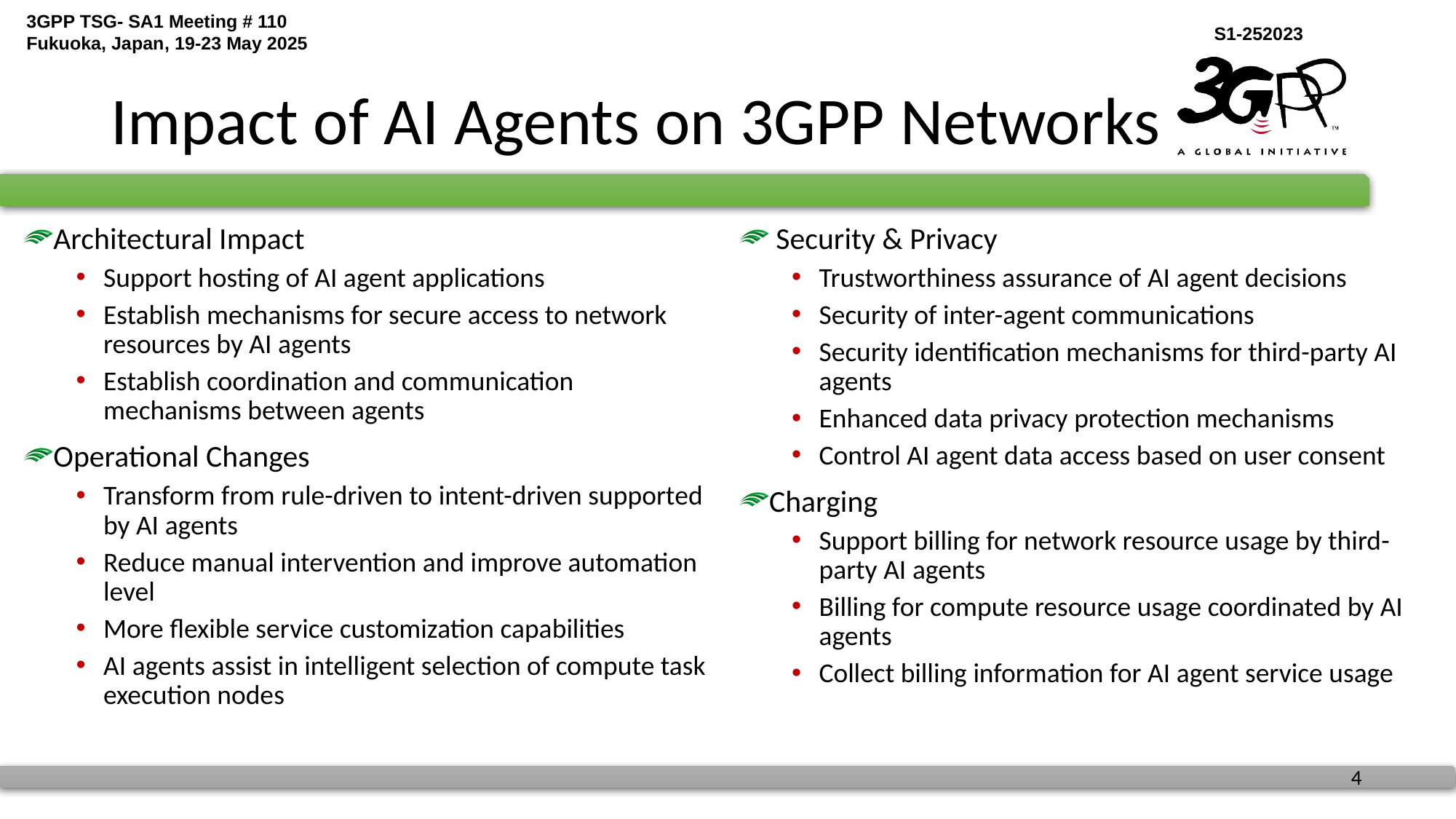

# Impact of AI Agents on 3GPP Networks
Architectural Impact
Support hosting of AI agent applications
Establish mechanisms for secure access to network resources by AI agents
Establish coordination and communication mechanisms between agents
Operational Changes
Transform from rule-driven to intent-driven supported by AI agents
Reduce manual intervention and improve automation level
More flexible service customization capabilities
AI agents assist in intelligent selection of compute task execution nodes
 Security & Privacy
Trustworthiness assurance of AI agent decisions
Security of inter-agent communications
Security identification mechanisms for third-party AI agents
Enhanced data privacy protection mechanisms
Control AI agent data access based on user consent
Charging
Support billing for network resource usage by third-party AI agents
Billing for compute resource usage coordinated by AI agents
Collect billing information for AI agent service usage